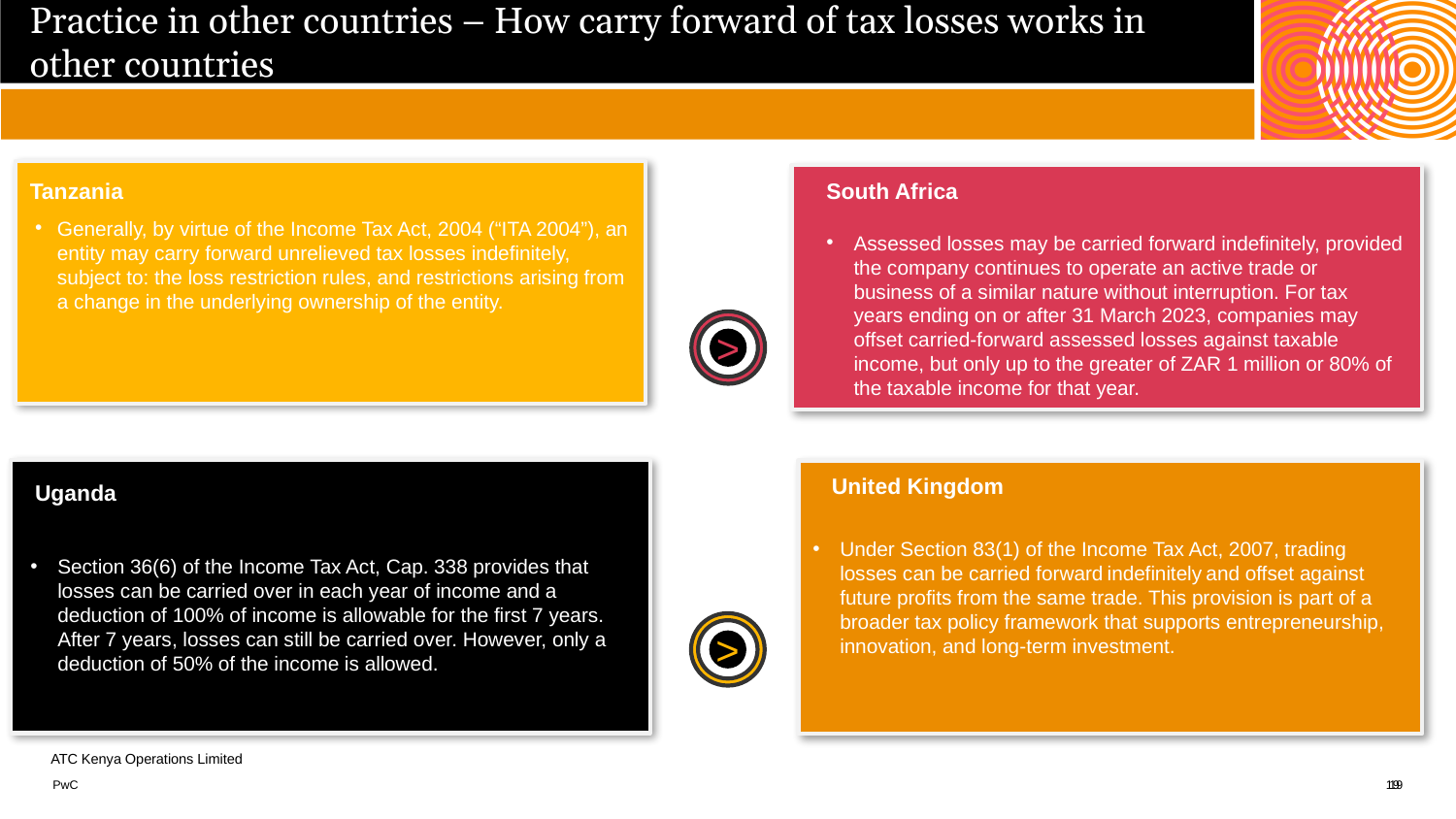

Practice in other countries – How carry forward of tax losses works in other countries

Tanzania
Generally, by virtue of the Income Tax Act, 2004 (“ITA 2004”), an entity may carry forward unrelieved tax losses indefinitely, subject to: the loss restriction rules, and restrictions arising from a change in the underlying ownership of the entity.
South Africa

Assessed losses may be carried forward indefinitely, provided the company continues to operate an active trade or business of a similar nature without interruption. For tax years ending on or after 31 March 2023, companies may offset carried-forward assessed losses against taxable income, but only up to the greater of ZAR 1 million or 80% of the taxable income for that year.

>

>

Section 36(6) of the Income Tax Act, Cap. 338 provides that losses can be carried over in each year of income and a deduction of 100% of income is allowable for the first 7 years. After 7 years, losses can still be carried over. However, only a deduction of 50% of the income is allowed.
Under Section 83(1) of the Income Tax Act, 2007, trading losses can be carried forward indefinitely and offset against future profits from the same trade. This provision is part of a broader tax policy framework that supports entrepreneurship, innovation, and long-term investment.
United Kingdom

Uganda

19